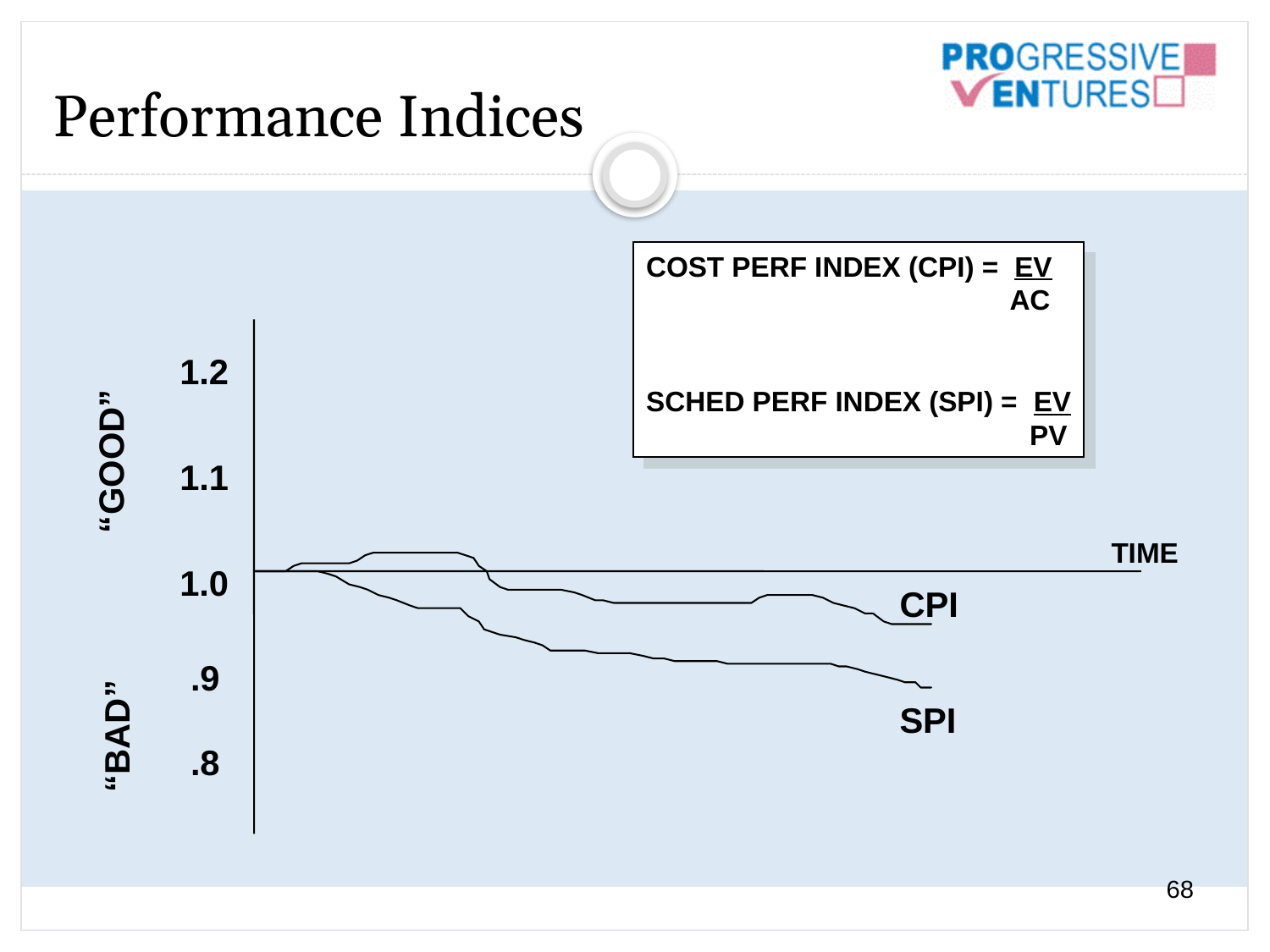

Performance Indices
COST PERF INDEX (CPI) =  EV
		              AC

SCHED PERF INDEX (SPI) =  EV
                                                 PV

1.2
“GOOD”
1.1
TIME

1.0

CPI
.9
SPI
“BAD”
.8
68